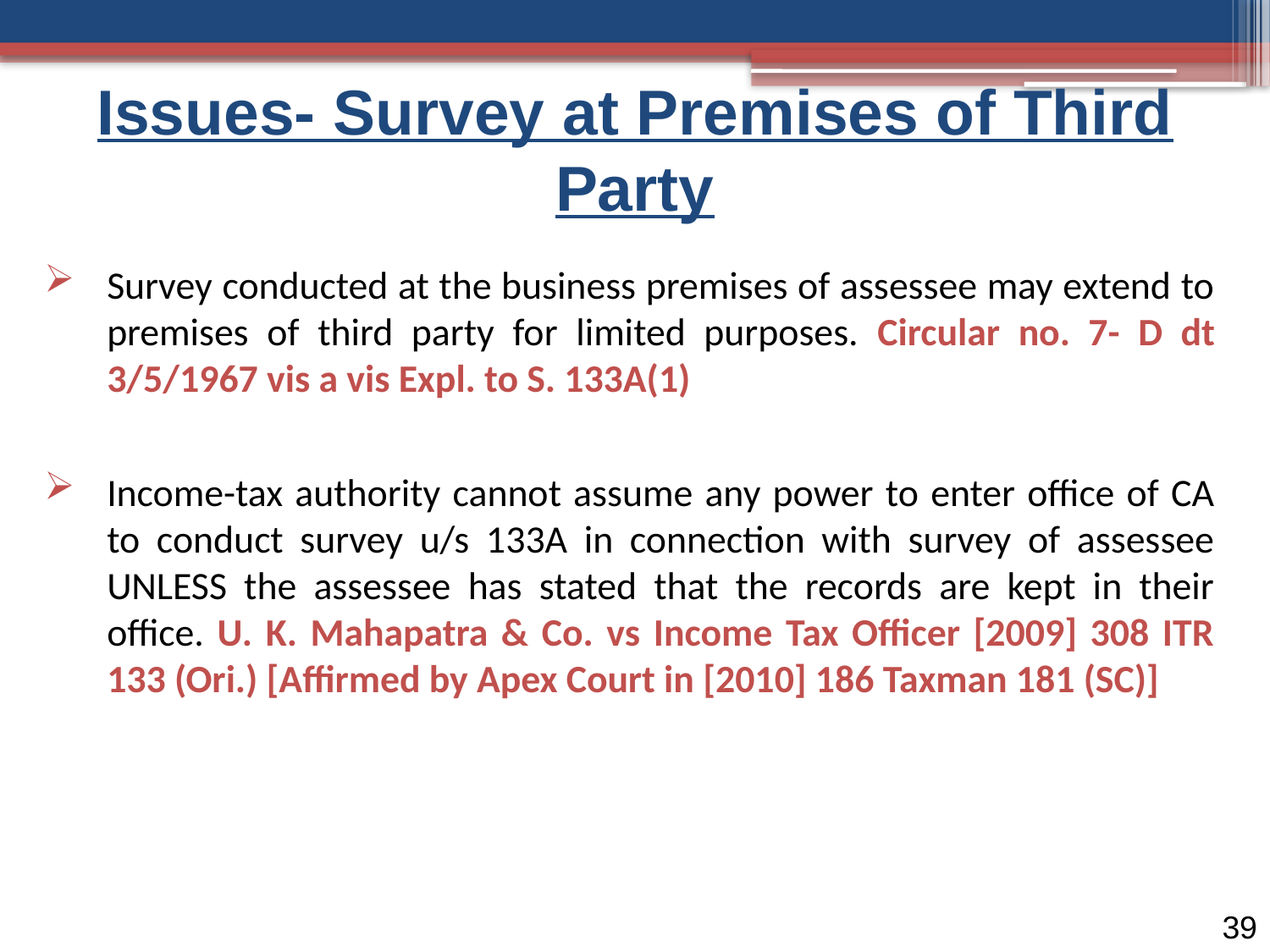

# Issues- Survey at Premises of Third Party
Survey conducted at the business premises of assessee may extend to premises of third party for limited purposes. Circular no. 7- D dt 3/5/1967 vis a vis Expl. to S. 133A(1)

Income-tax authority cannot assume any power to enter office of CA to conduct survey u/s 133A in connection with survey of assessee UNLESS the assessee has stated that the records are kept in their office. U. K. Mahapatra & Co. vs Income Tax Officer [2009] 308 ITR 133 (Ori.) [Affirmed by Apex Court in [2010] 186 Taxman 181 (SC)]
39